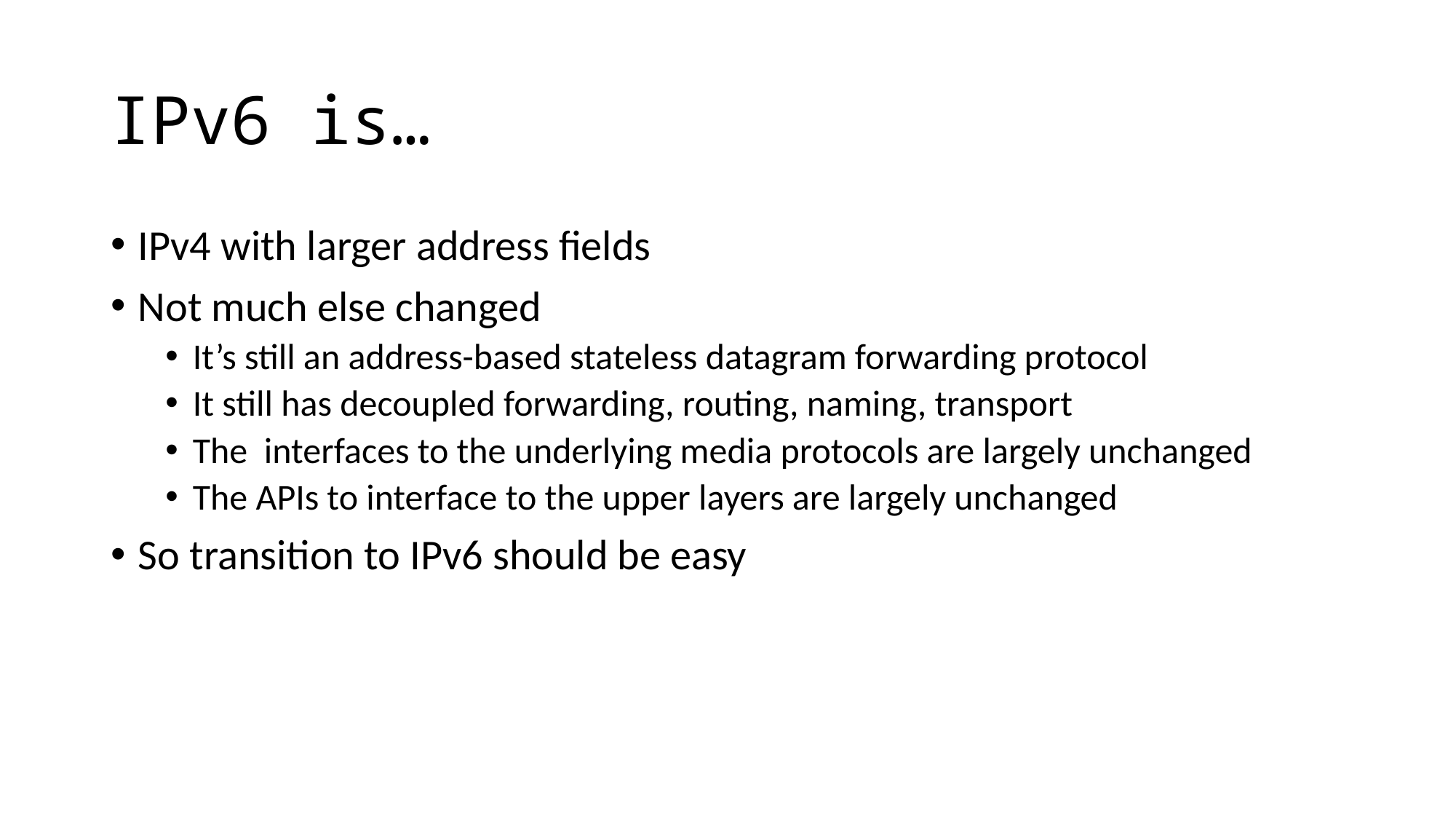

# IPv6 is…
IPv4 with larger address fields
Not much else changed
It’s still an address-based stateless datagram forwarding protocol
It still has decoupled forwarding, routing, naming, transport
The  interfaces to the underlying media protocols are largely unchanged
The APIs to interface to the upper layers are largely unchanged
So transition to IPv6 should be easy